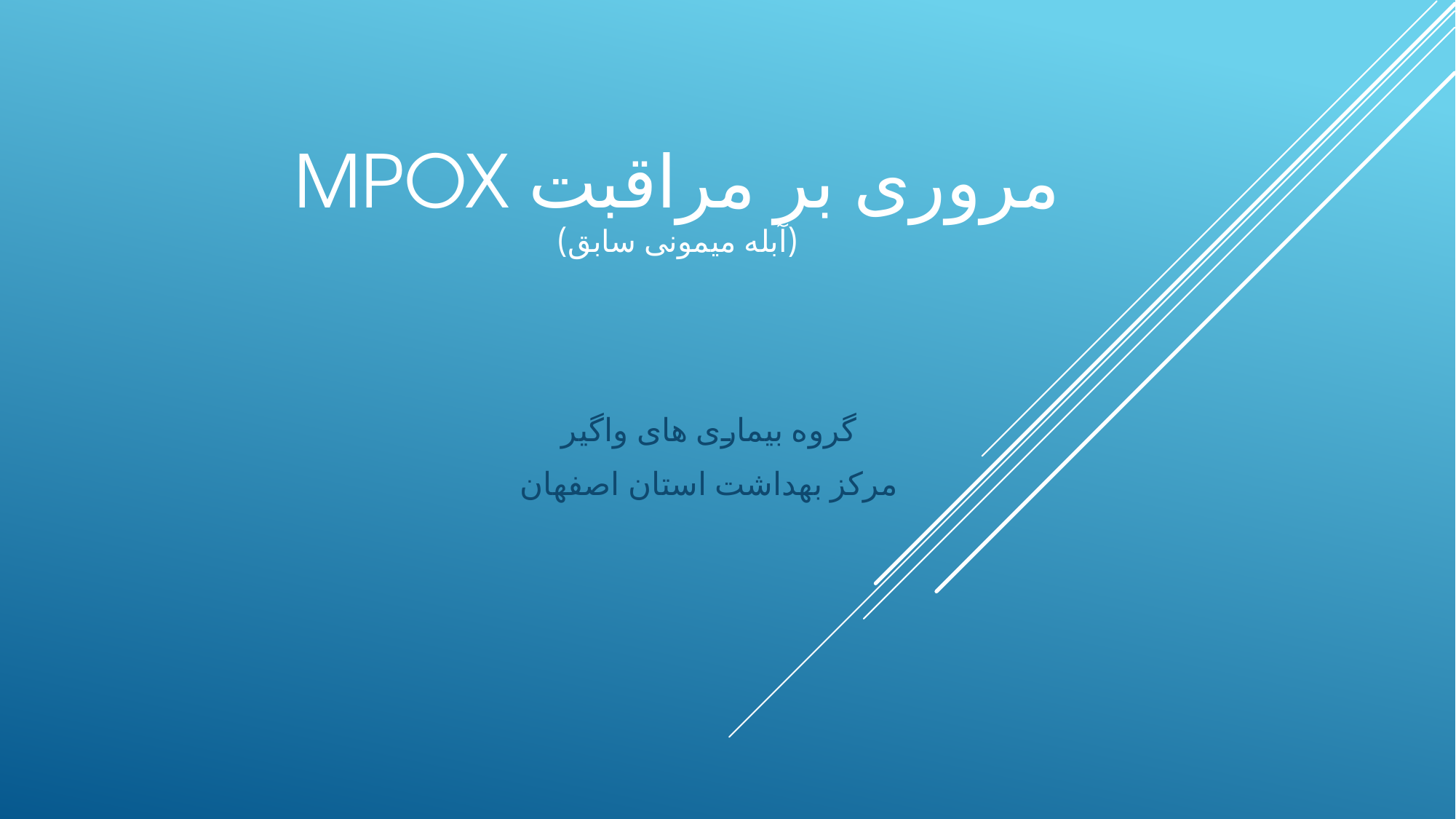

# مروری بر مراقبت mpox (آبله میمونی سابق)
گروه بیماری های واگیر
مرکز بهداشت استان اصفهان